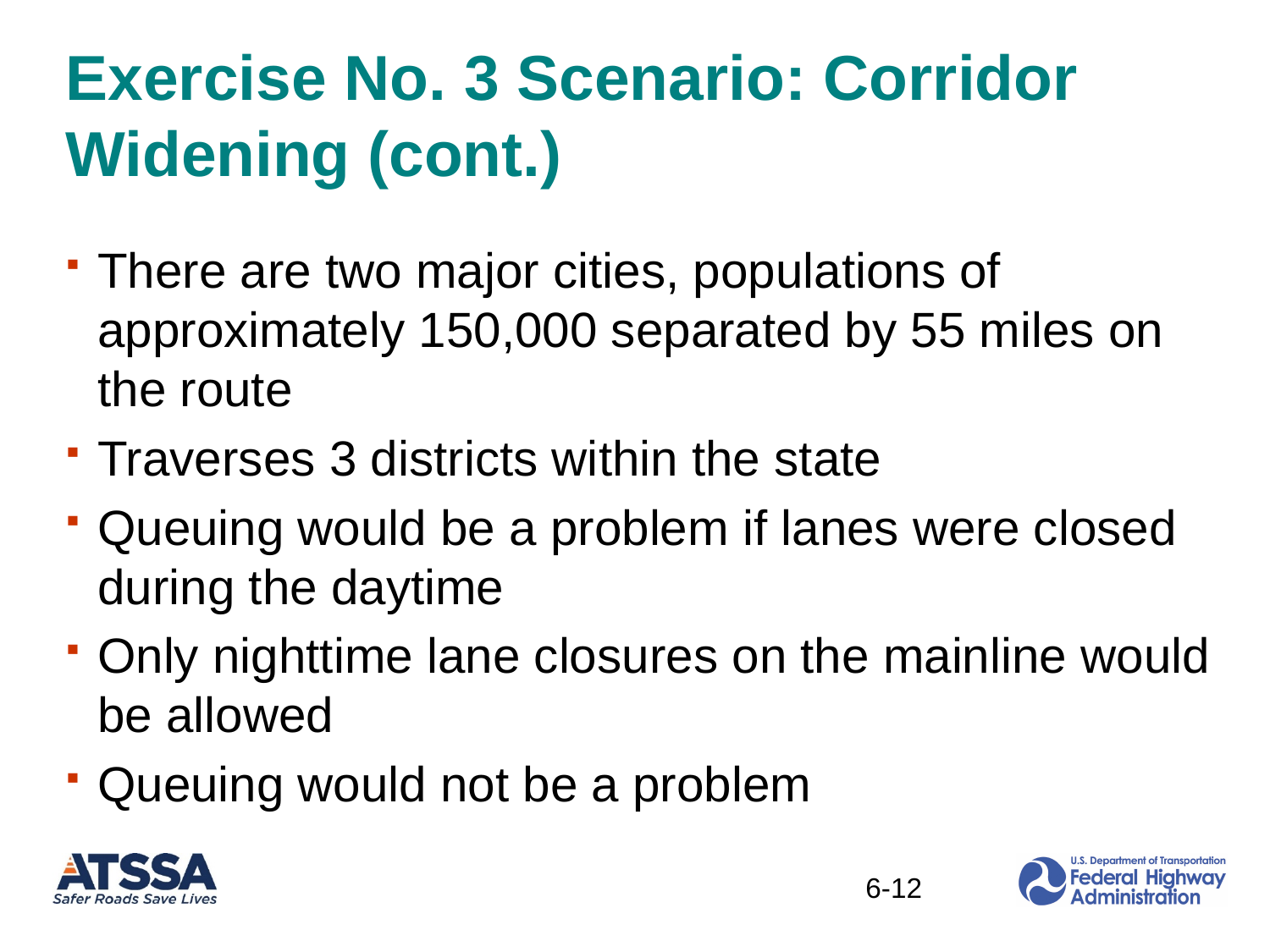

# Exercise No. 3 Scenario: Corridor Widening (cont.)
There are two major cities, populations of approximately 150,000 separated by 55 miles on the route
Traverses 3 districts within the state
Queuing would be a problem if lanes were closed during the daytime
Only nighttime lane closures on the mainline would be allowed
Queuing would not be a problem